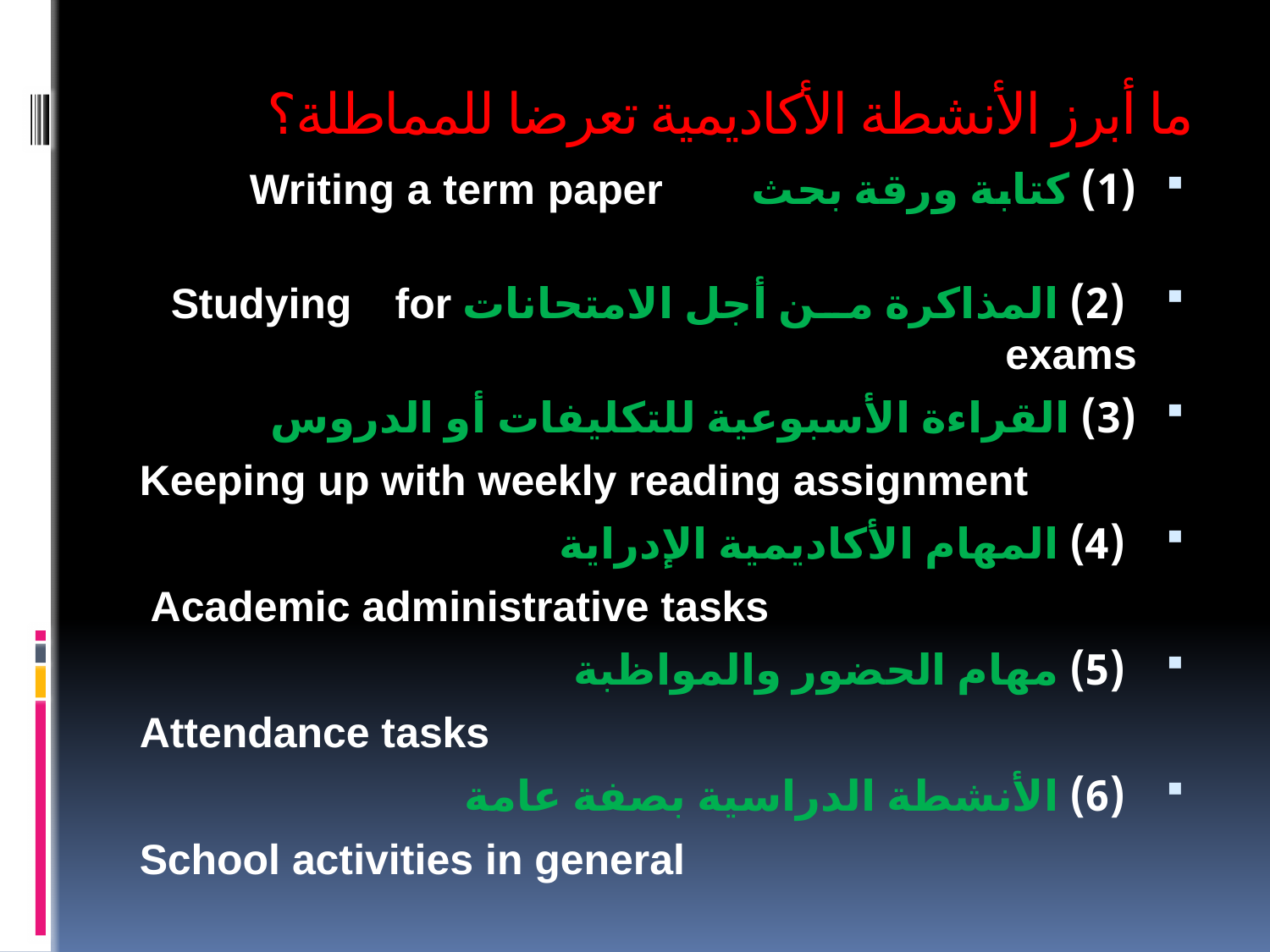

# ما أبرز الأنشطة الأكاديمية تعرضا للمماطلة؟
(1) كتابة ورقة بحث        Writing a term paper
 (2) المذاكرة من أجل الامتحانات Studying for exams
(3) القراءة الأسبوعية للتكليفات أو الدروس
 Keeping up with weekly reading assignment
 (4) المهام الأكاديمية الإدراية
Academic administrative tasks
 (5) مهام الحضور والمواظبة
 Attendance tasks
 (6) الأنشطة الدراسية بصفة عامة
School activities in general